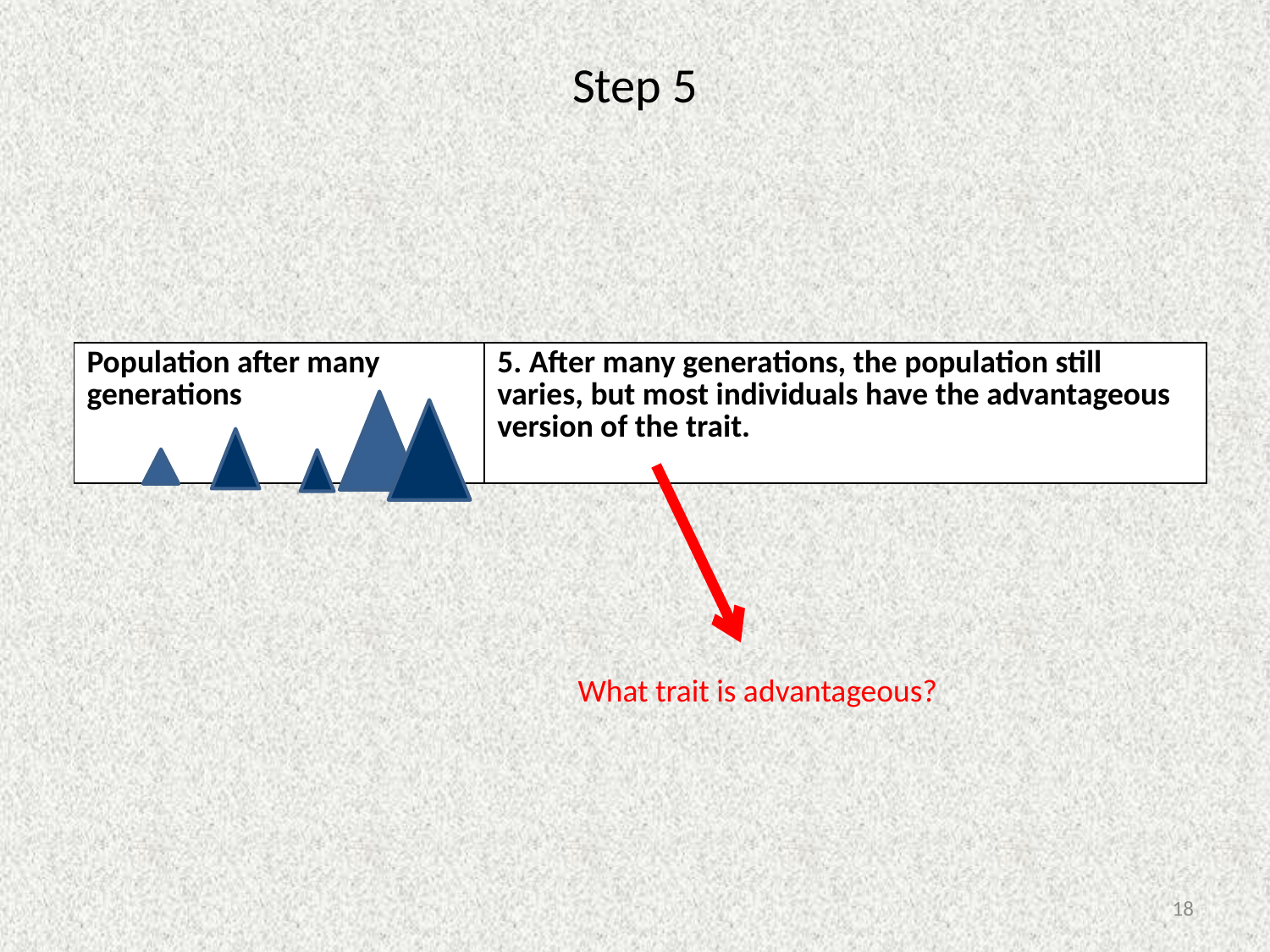

# Step 5
| Population after many generations | 5. After many generations, the population still varies, but most individuals have the advantageous version of the trait. |
| --- | --- |

What trait is advantageous?
18